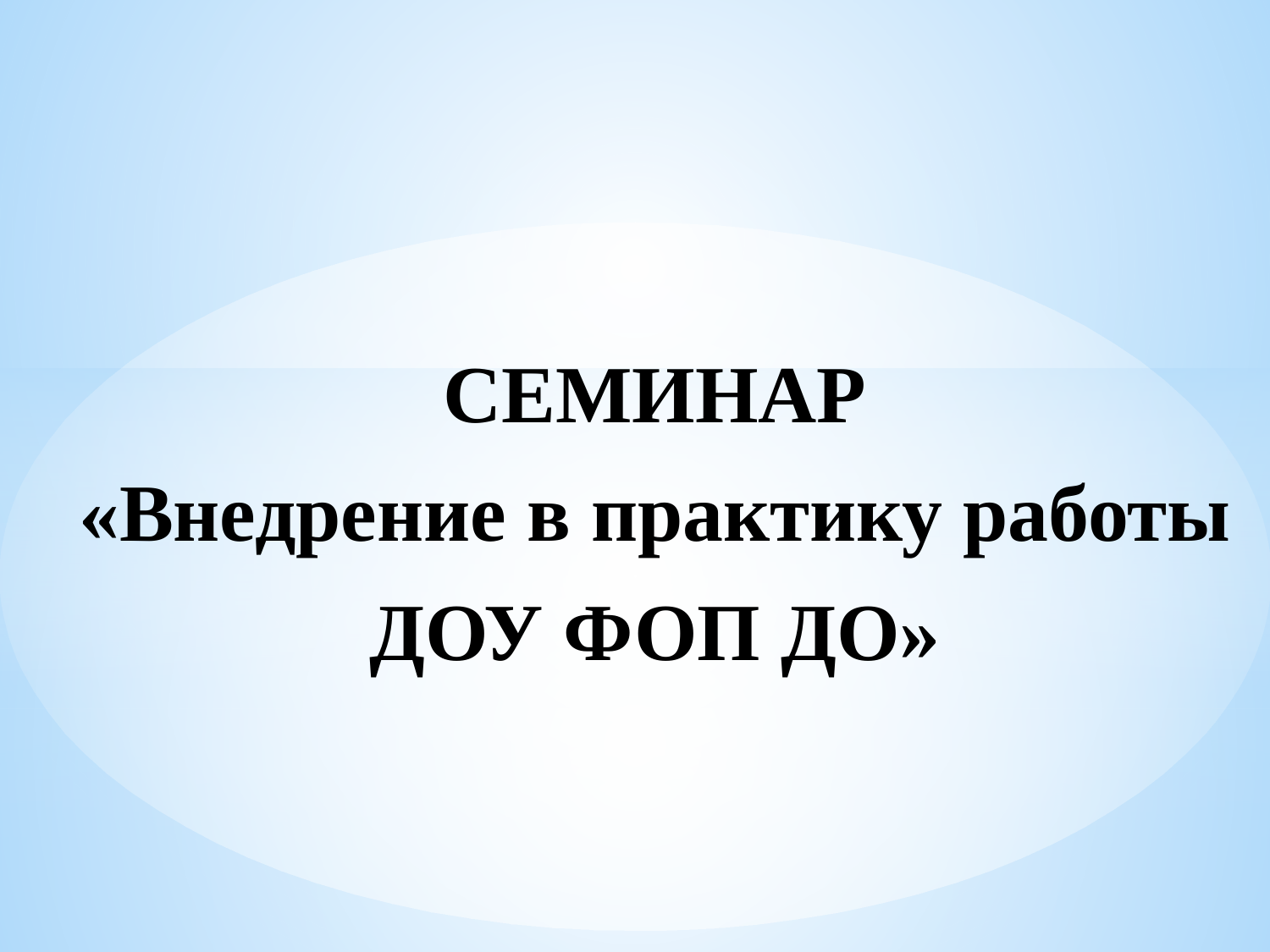

СЕМИНАР
«Внедрение в практику работы
ДОУ ФОП ДО»